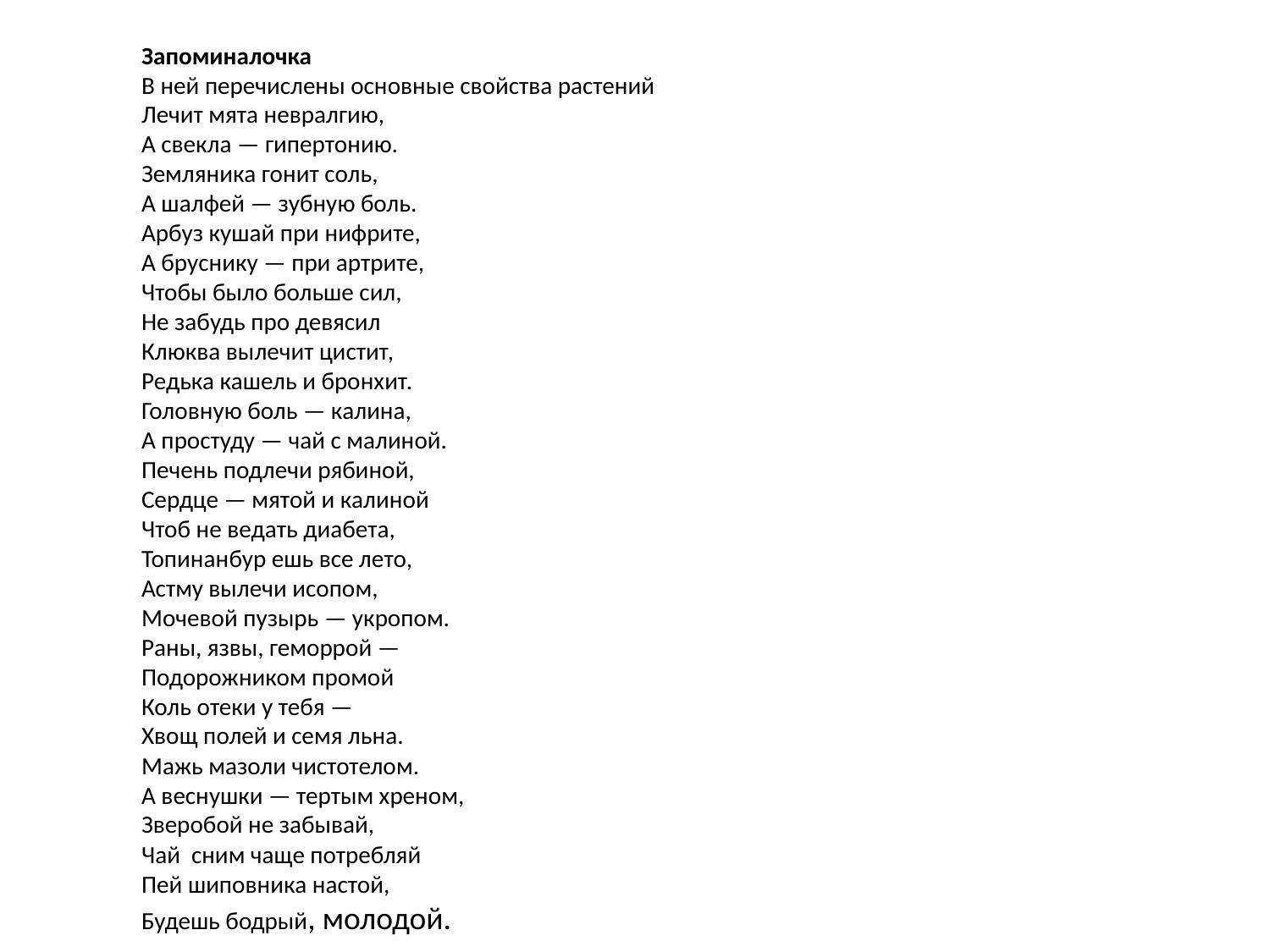

Запоминалочка
В ней перечислены основные свойства растений
Лечит мята невралгию,
А свекла — гипертонию.
Земляника гонит соль,
А шалфей — зубную боль.
Арбуз кушай при нифрите,
А бруснику — при артрите,
Чтобы было больше сил,
Не забудь про девясил
Клюква вылечит цистит,
Редька кашель и бронхит.
Головную боль — калина,
А простуду — чай с малиной.
Печень подлечи рябиной,
Сердце — мятой и калиной
Чтоб не ведать диабета,
Топинанбур ешь все лето,
Астму вылечи исопом,
Мочевой пузырь — укропом.
Раны, язвы, геморрой —
Подорожником промой
Коль отеки у тебя —
Хвощ полей и семя льна.
Мажь мазоли чистотелом.
А веснушки — тертым хреном,
Зверобой не забывай,
Чай  сним чаще потребляй
Пей шиповника настой,
Будешь бодрый, молодой.